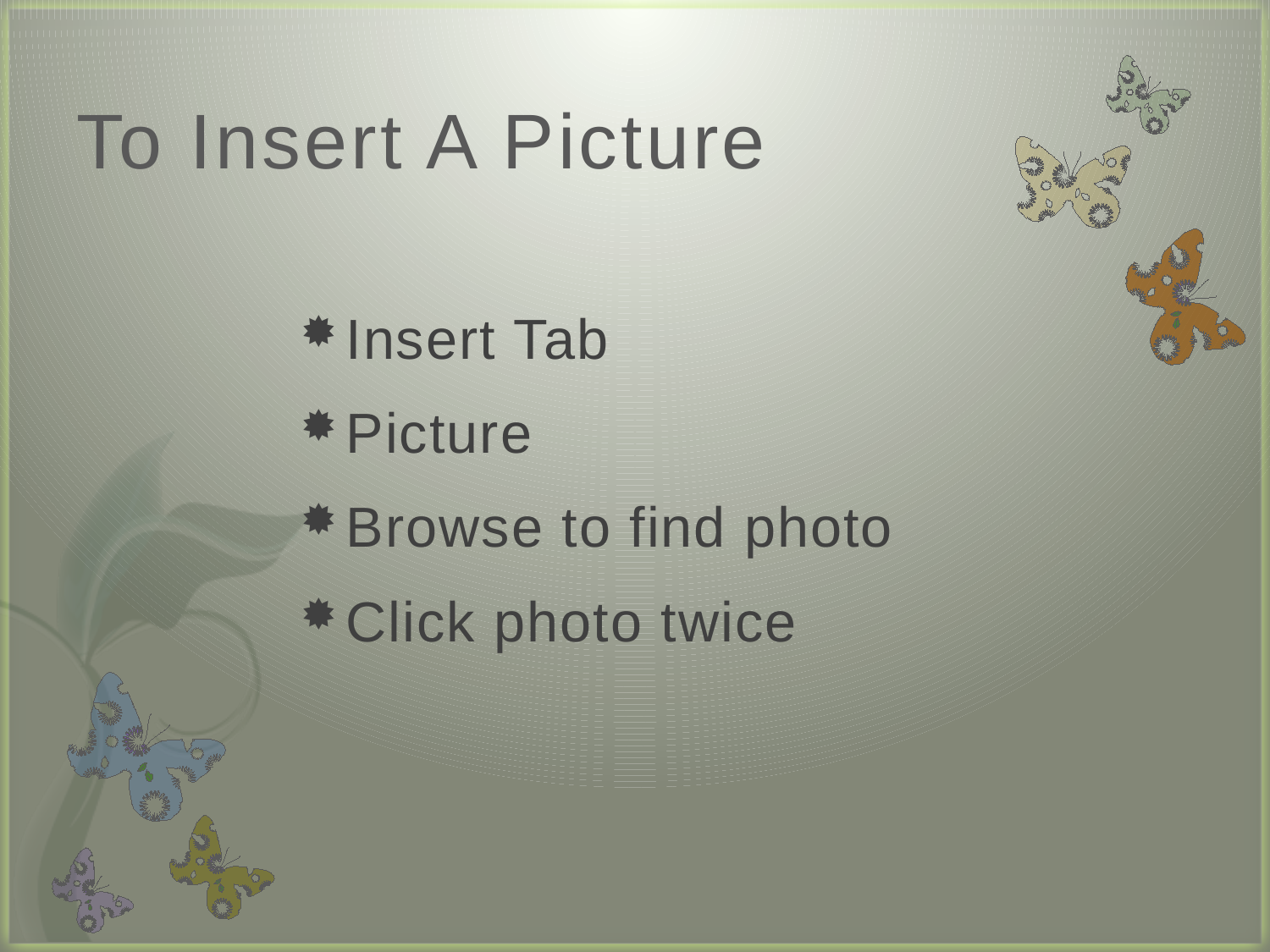

# To Insert A Picture
Insert Tab
Picture
Browse to find photo
Click photo twice